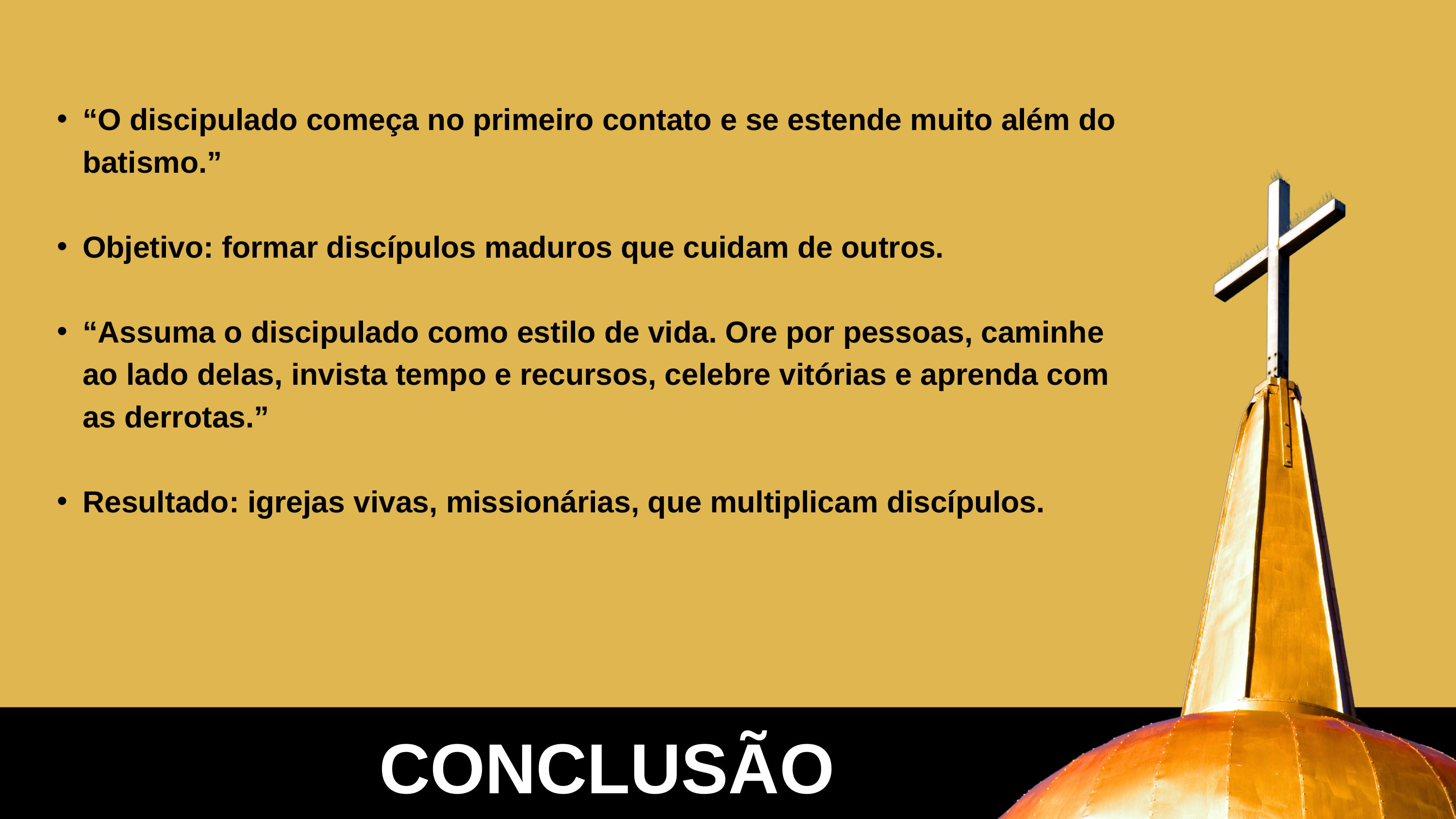

“O discipulado começa no primeiro contato e se estende muito além do batismo.”

Objetivo: formar discípulos maduros que cuidam de outros.

“Assuma o discipulado como estilo de vida. Ore por pessoas, caminhe ao lado delas, invista tempo e recursos, celebre vitórias e aprenda com as derrotas.”

Resultado: igrejas vivas, missionárias, que multiplicam discípulos.

CONCLUSÃO